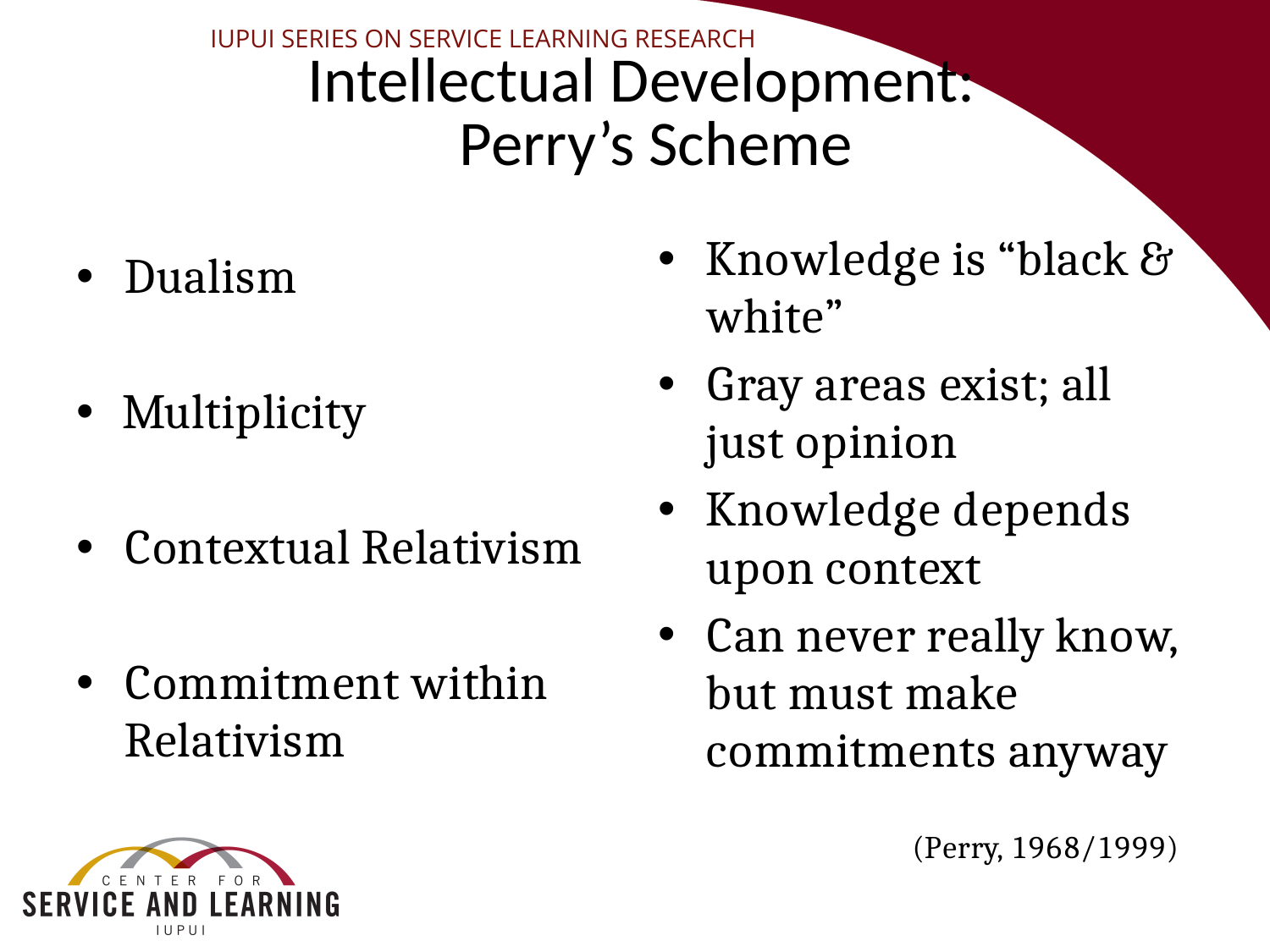

IUPUI SERIES ON SERVICE LEARNING RESEARCH
# Intellectual Development: Perry’s Scheme
Knowledge is “black & white”
Gray areas exist; all just opinion
Knowledge depends upon context
Can never really know, but must make commitments anyway

		(Perry, 1968/1999)
Dualism

Multiplicity

Contextual Relativism

Commitment within Relativism